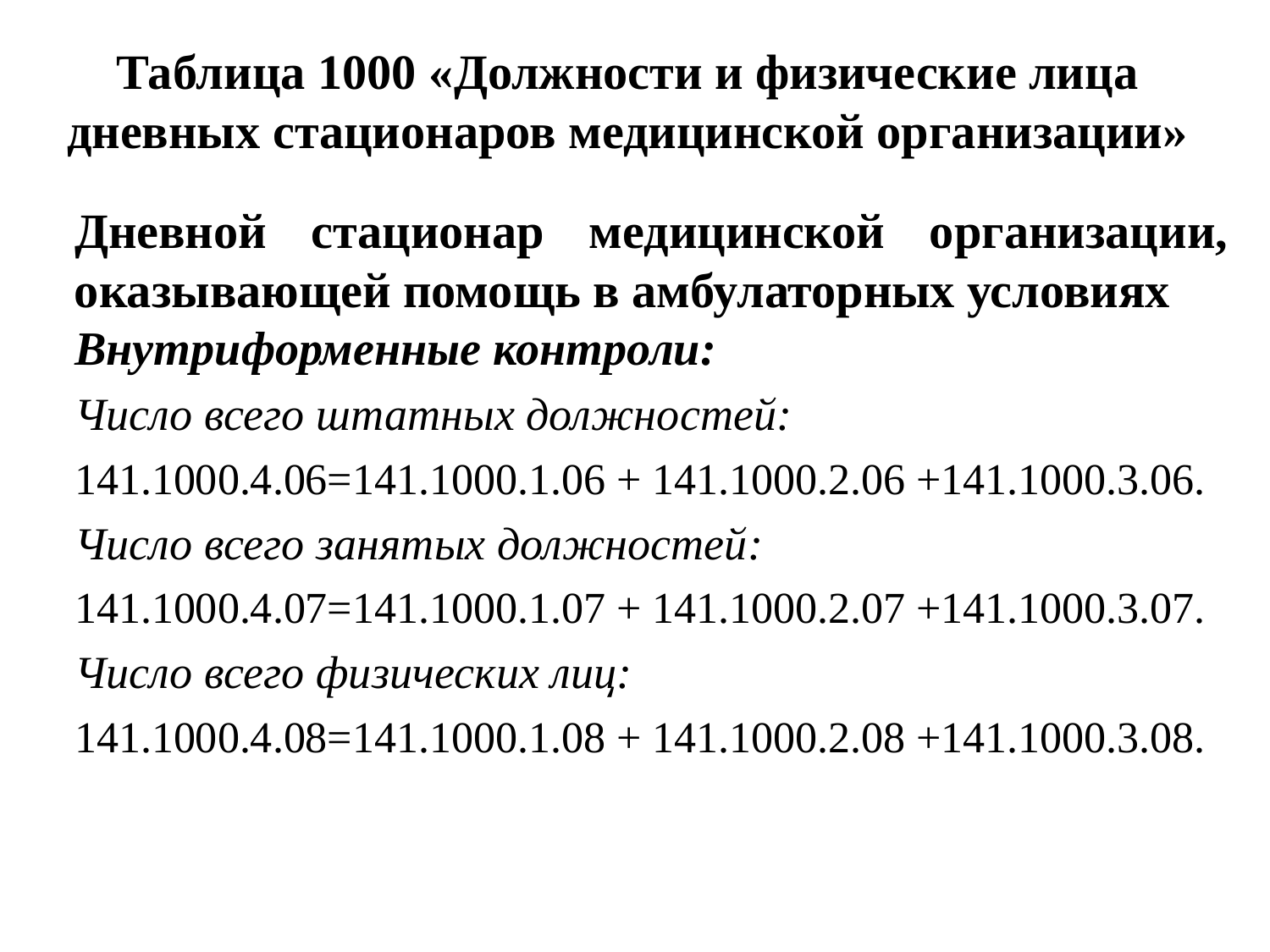

# Таблица 1000 «Должности и физические лица дневных стационаров медицинской организации»
Дневной стационар медицинской организации, оказывающей помощь в амбулаторных условиях
Внутриформенные контроли:
Число всего штатных должностей:
141.1000.4.06=141.1000.1.06 + 141.1000.2.06 +141.1000.3.06.
Число всего занятых должностей:
141.1000.4.07=141.1000.1.07 + 141.1000.2.07 +141.1000.3.07.
Число всего физических лиц:
141.1000.4.08=141.1000.1.08 + 141.1000.2.08 +141.1000.3.08.